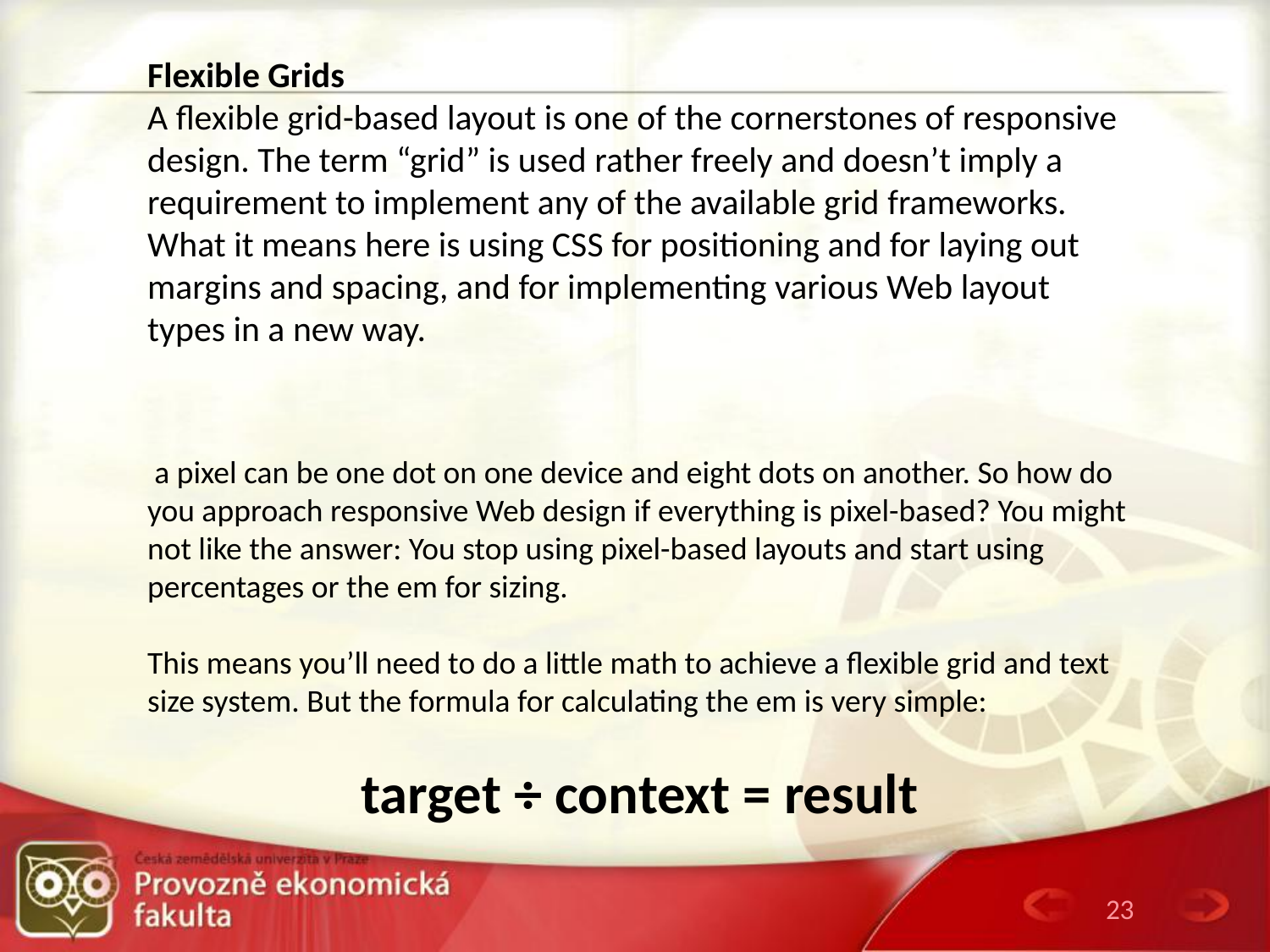

Flexible Grids
A flexible grid-based layout is one of the cornerstones of responsive design. The term “grid” is used rather freely and doesn’t imply a requirement to implement any of the available grid frameworks. What it means here is using CSS for positioning and for laying out margins and spacing, and for implementing various Web layout types in a new way.
 a pixel can be one dot on one device and eight dots on another. So how do you approach responsive Web design if everything is pixel-based? You might not like the answer: You stop using pixel-based layouts and start using percentages or the em for sizing.

This means you’ll need to do a little math to achieve a flexible grid and text size system. But the formula for calculating the em is very simple:

target ÷ context = result